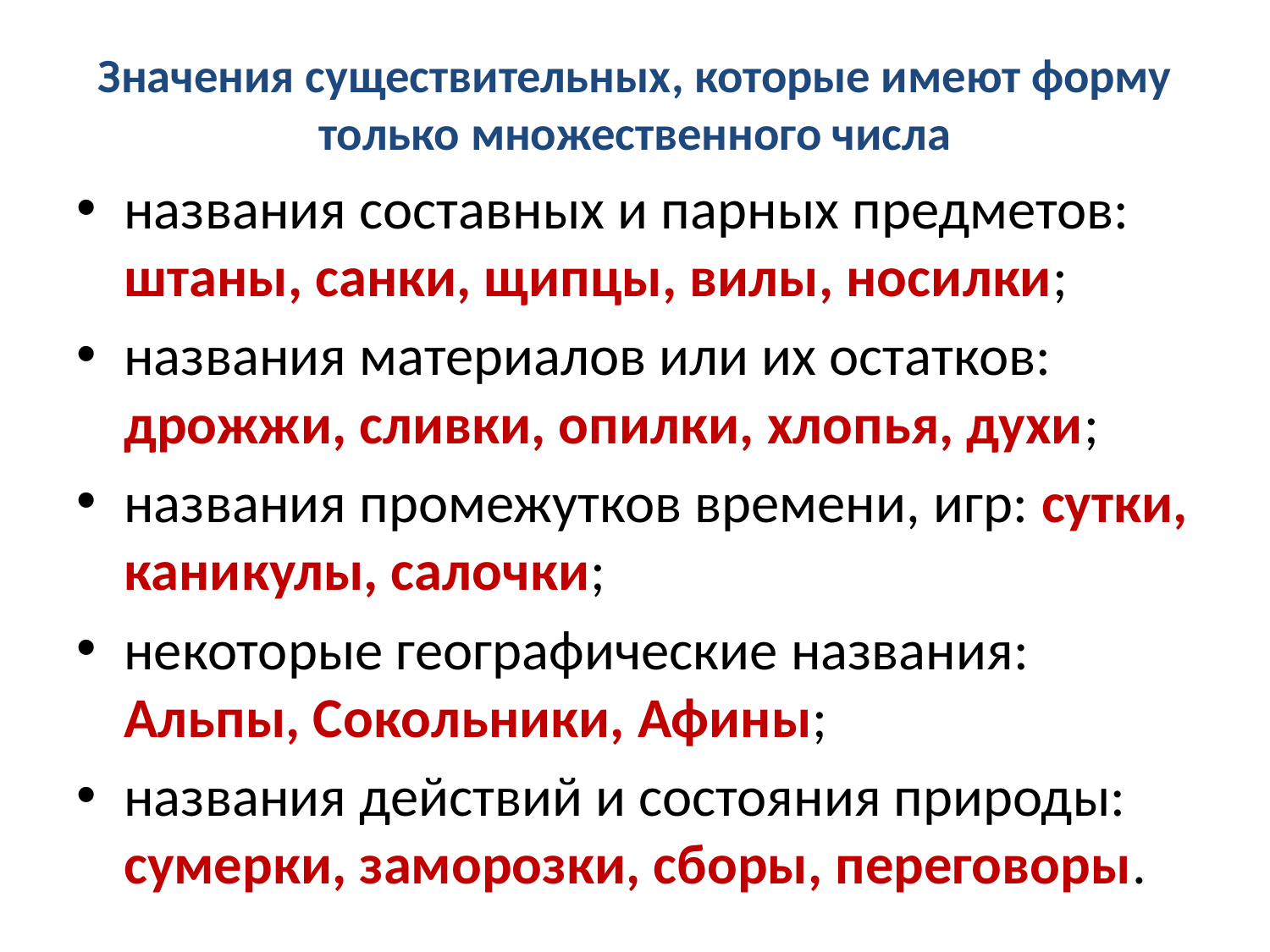

# Значения существительных, которые имеют форму только множественного числа
названия составных и парных предметов: штаны, санки, щипцы, вилы, носилки;
названия материалов или их остатков: дрожжи, сливки, опилки, хлопья, духи;
названия промежутков времени, игр: сутки, каникулы, салочки;
некоторые географические названия: Альпы, Сокольники, Афины;
названия действий и состояния природы: сумерки, заморозки, сборы, переговоры.